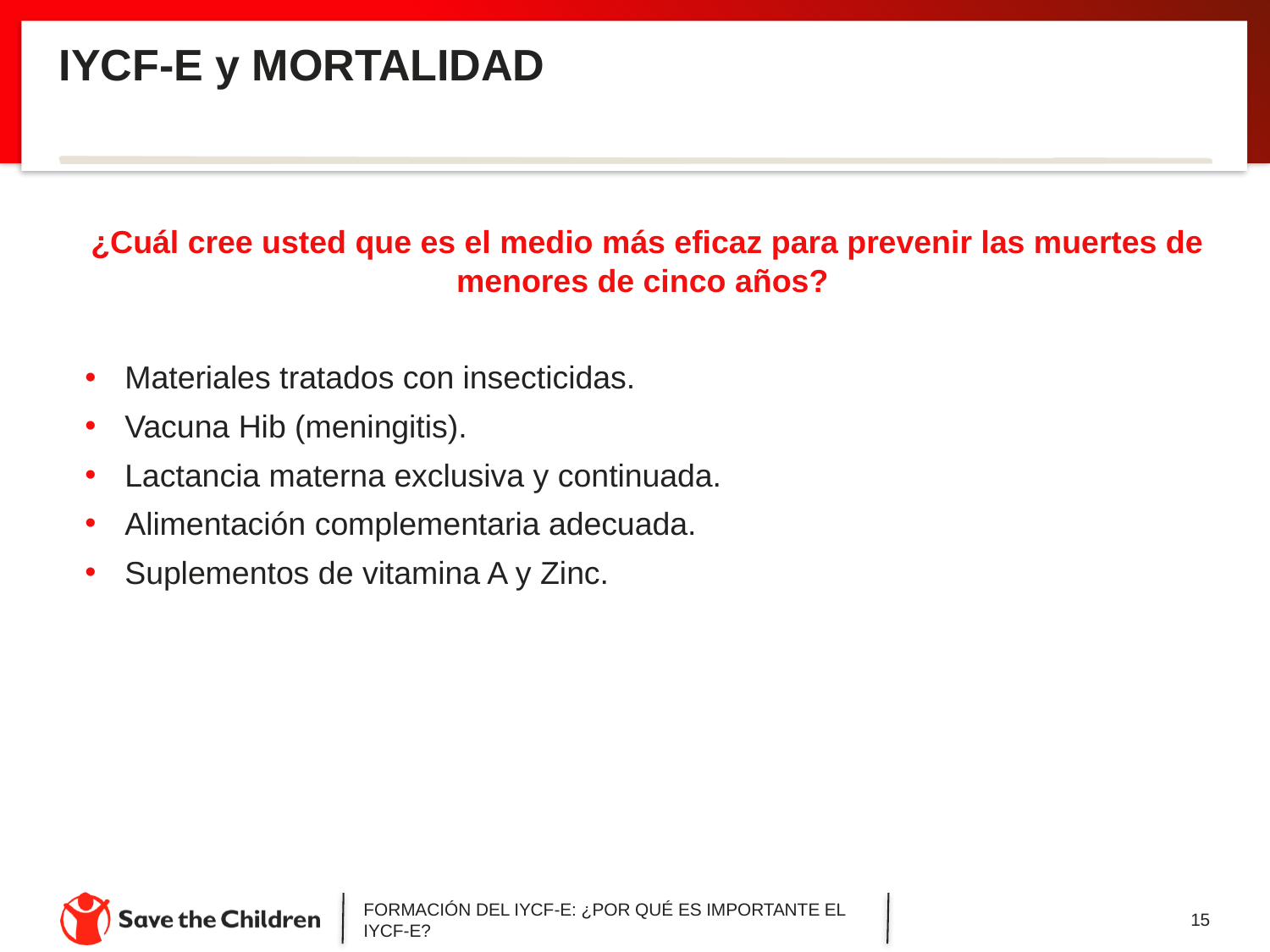

# IYCF-E y MORTALIDAD
¿Cuál cree usted que es el medio más eficaz para prevenir las muertes de menores de cinco años?

Materiales tratados con insecticidas.
Vacuna Hib (meningitis).
Lactancia materna exclusiva y continuada.
Alimentación complementaria adecuada.
Suplementos de vitamina A y Zinc.
FORMACIÓN DEL IYCF-E: ¿POR QUÉ ES IMPORTANTE EL IYCF-E?
15